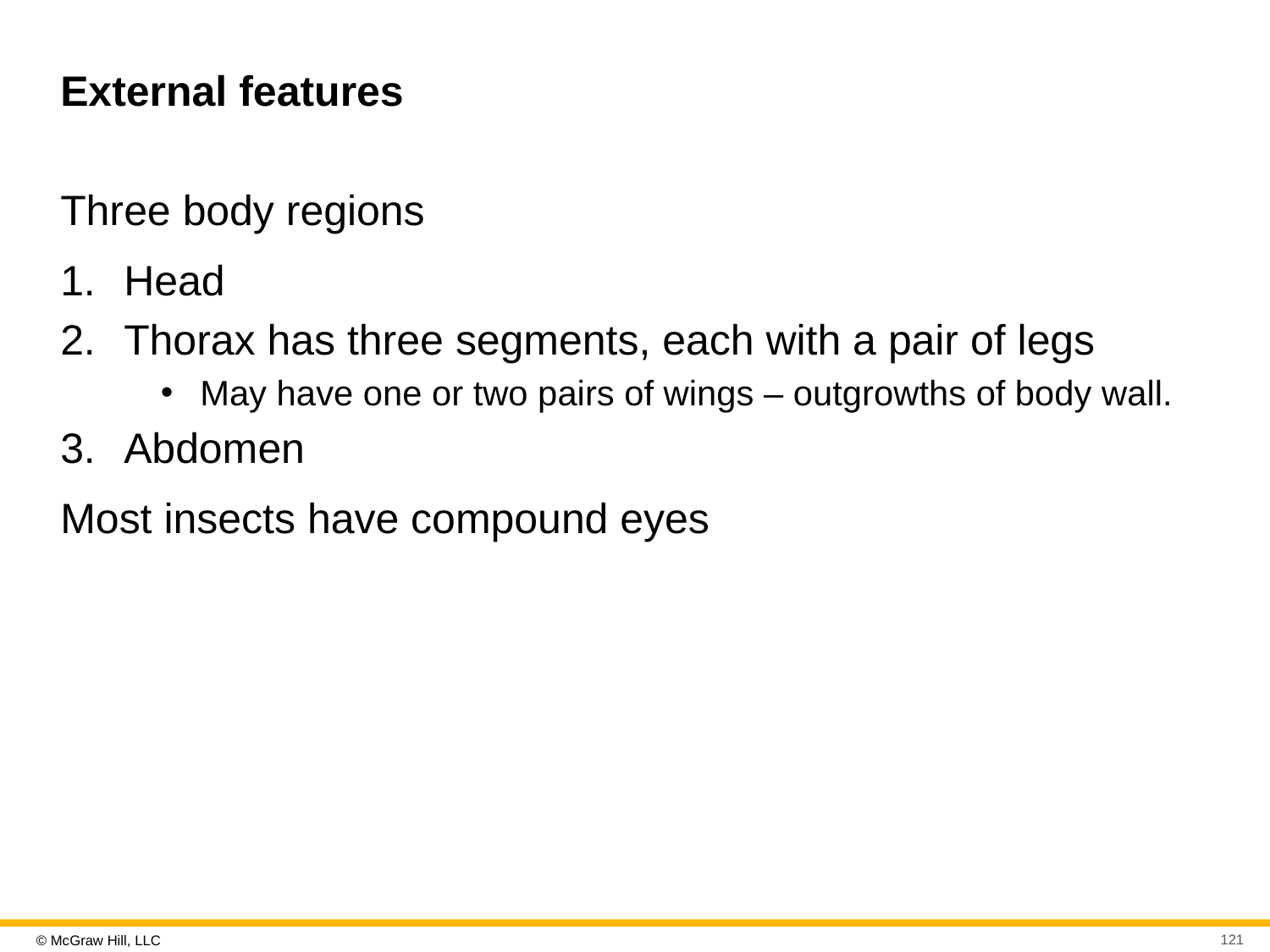

# External features
Three body regions
Head
Thorax has three segments, each with a pair of legs
May have one or two pairs of wings – outgrowths of body wall.
Abdomen
Most insects have compound eyes
121